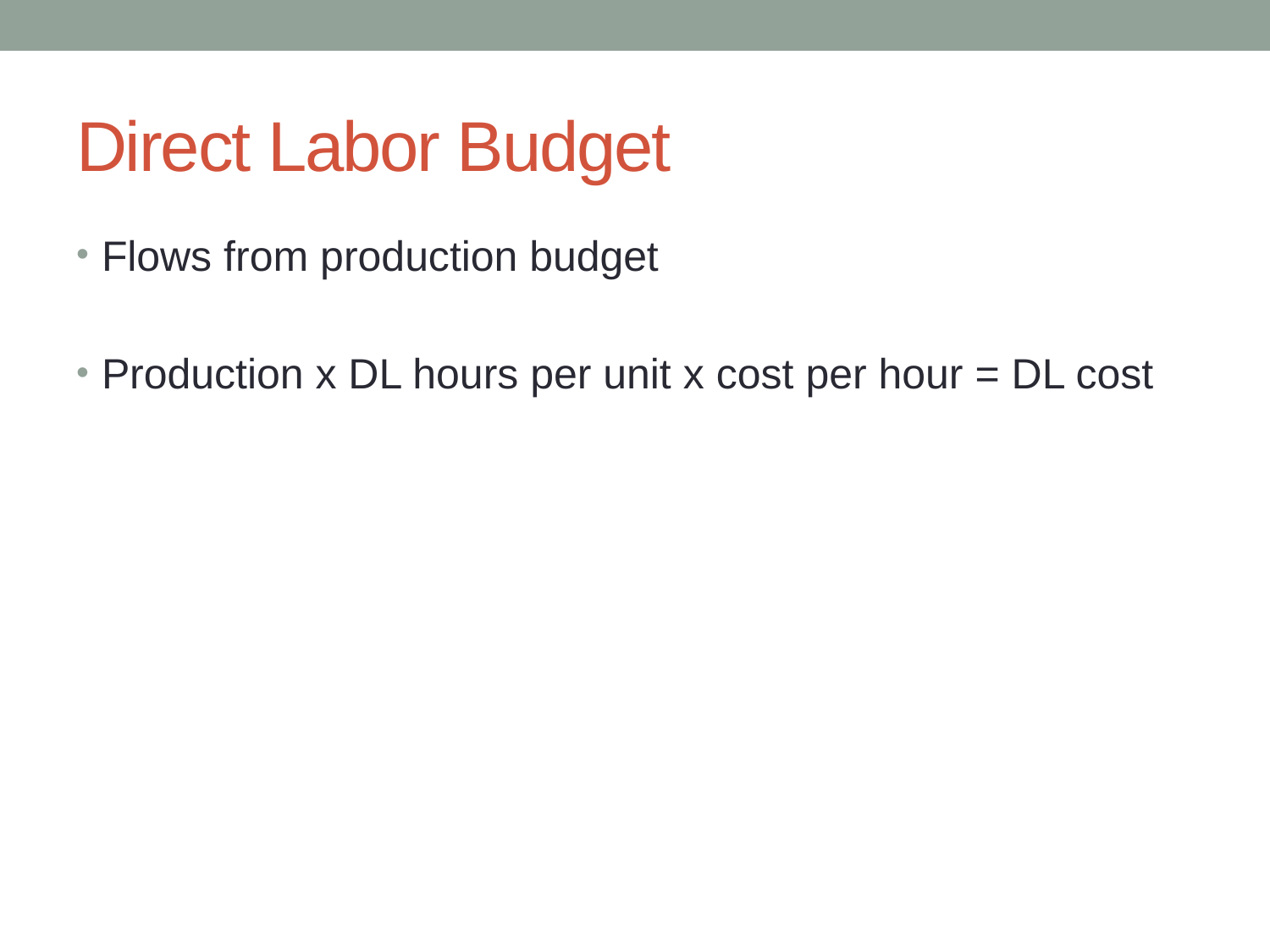

# Direct Labor Budget
Flows from production budget

Production x DL hours per unit x cost per hour = DL cost